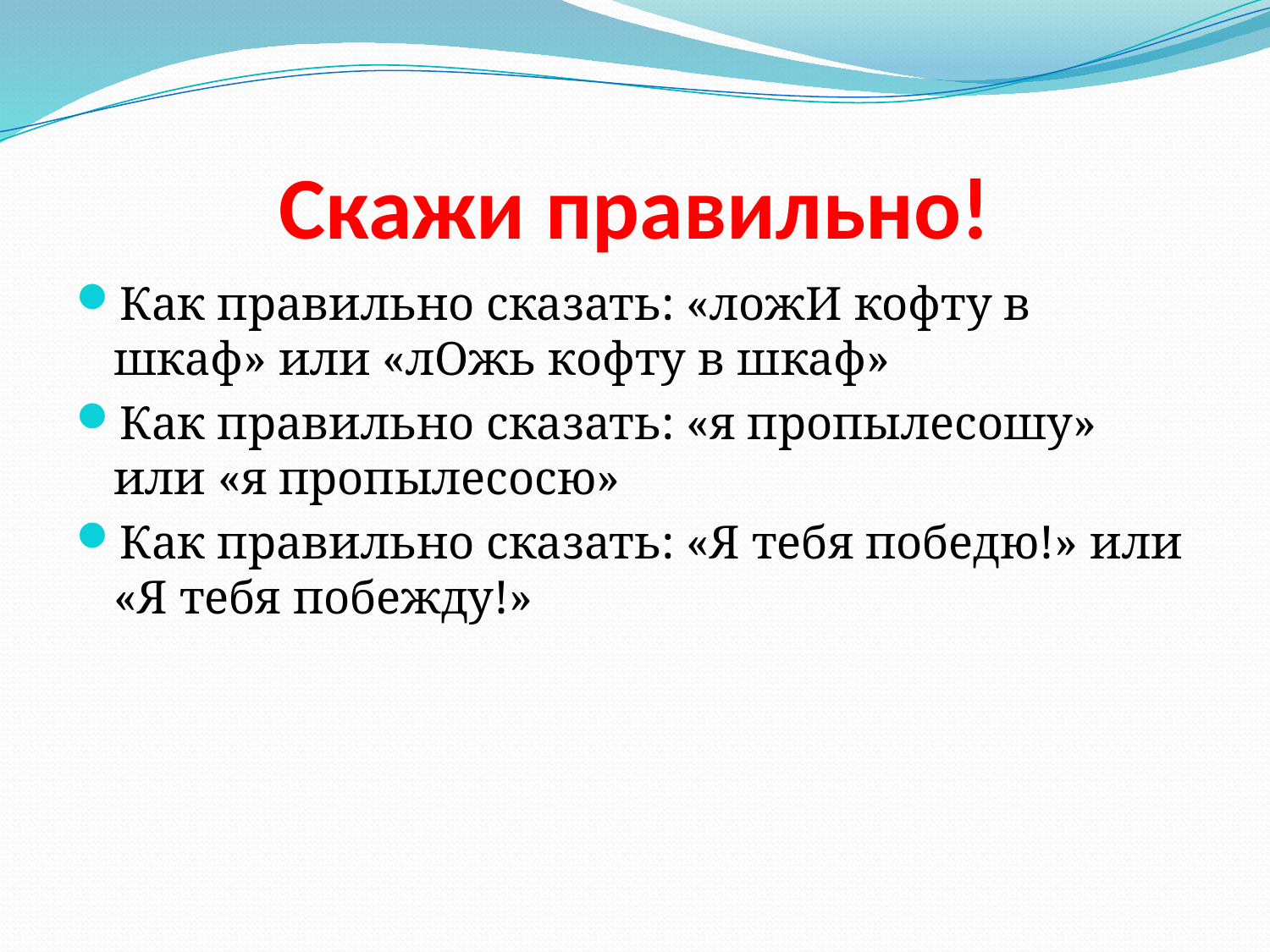

# Скажи правильно!
Как правильно сказать: «ложИ кофту в шкаф» или «лОжь кофту в шкаф»
Как правильно сказать: «я пропылесошу» или «я пропылесосю»
Как правильно сказать: «Я тебя победю!» или «Я тебя побежду!»